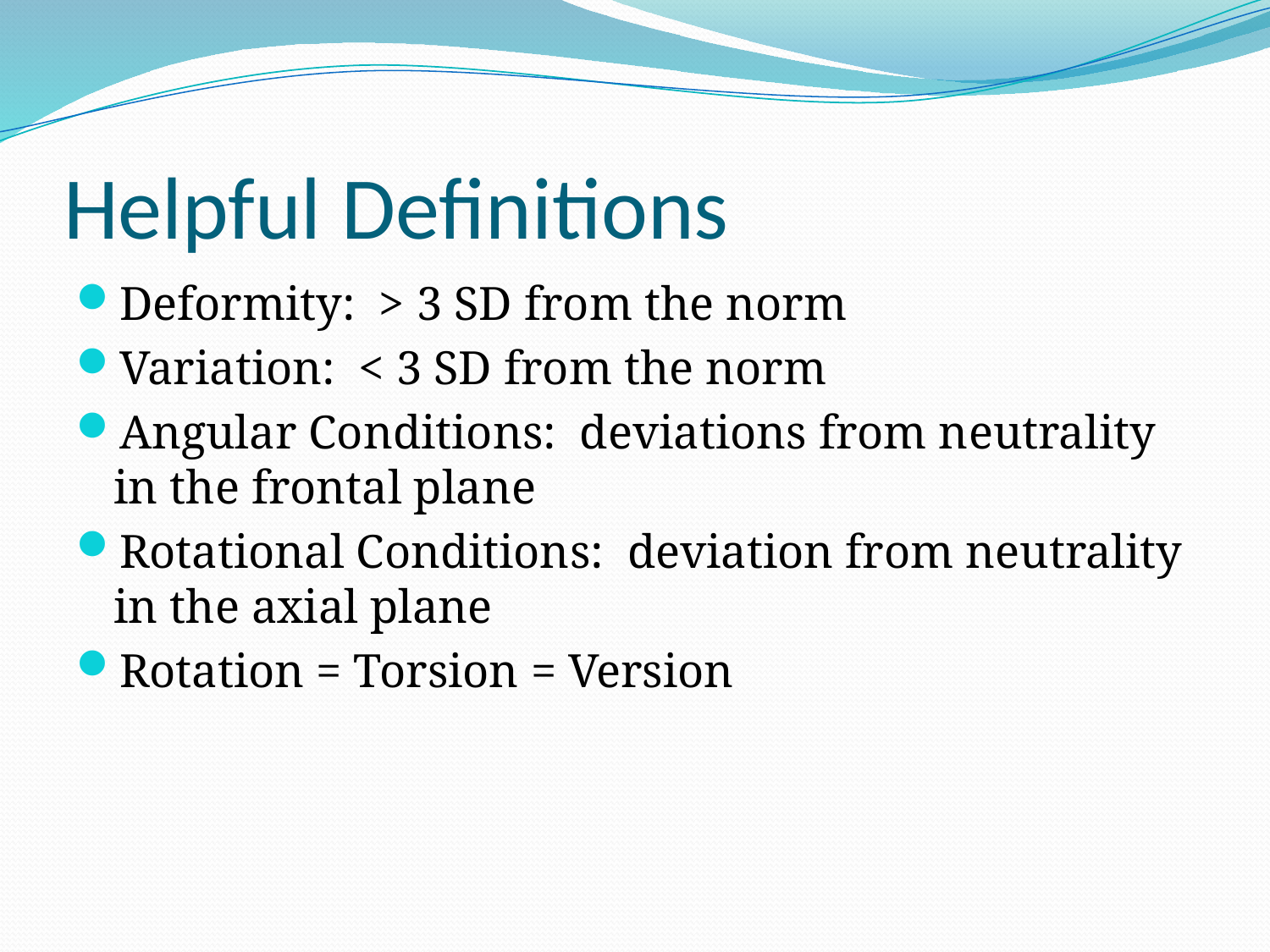

# Helpful Definitions
Deformity:  > 3 SD from the norm
Variation:  < 3 SD from the norm
Angular Conditions:  deviations from neutrality in the frontal plane
Rotational Conditions:  deviation from neutrality in the axial plane
Rotation = Torsion = Version